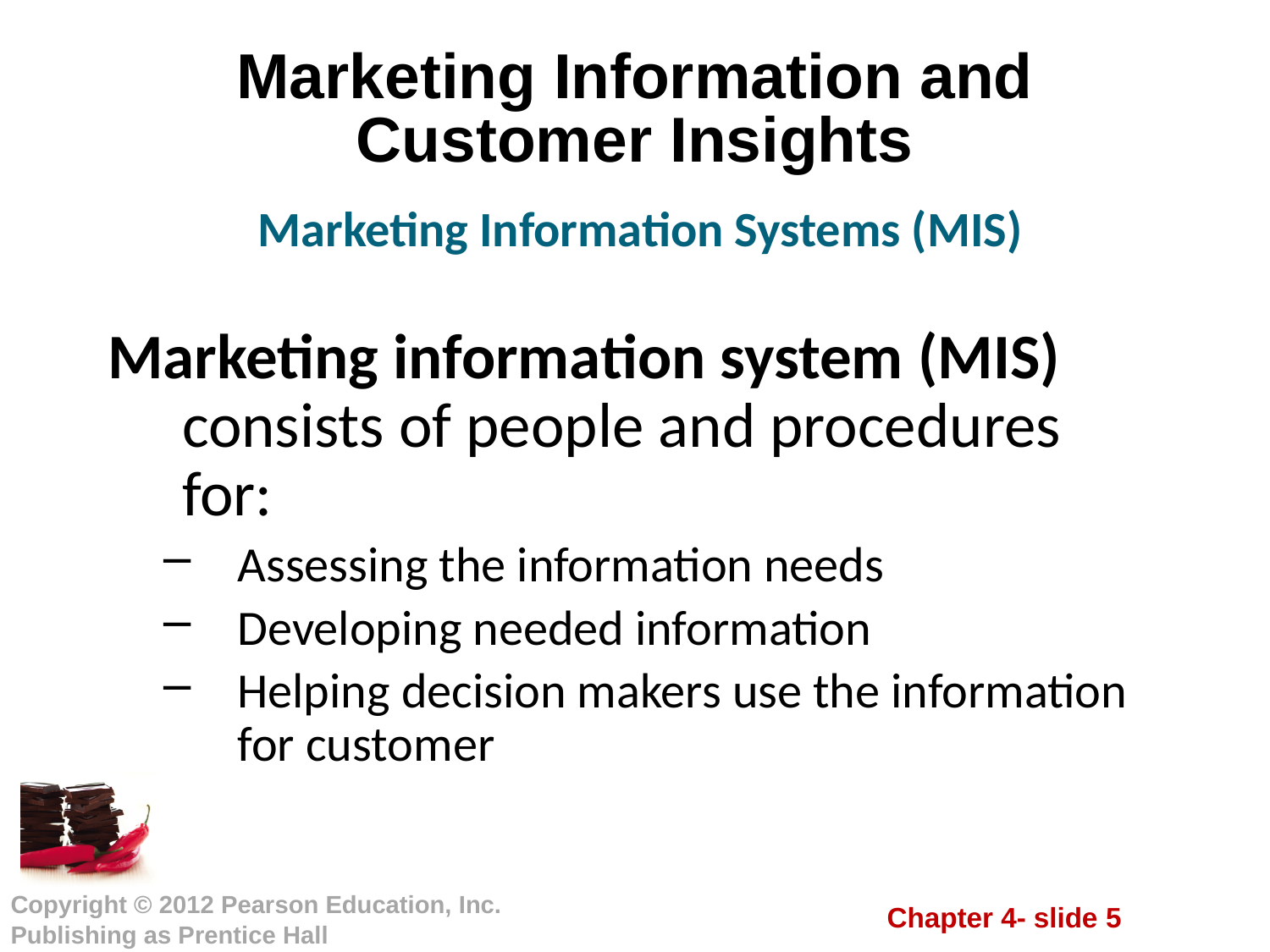

# Marketing Information and Customer Insights
Marketing Information Systems (MIS)
Marketing information system (MIS) consists of people and procedures for:
Assessing the information needs
Developing needed information
Helping decision makers use the information for customer